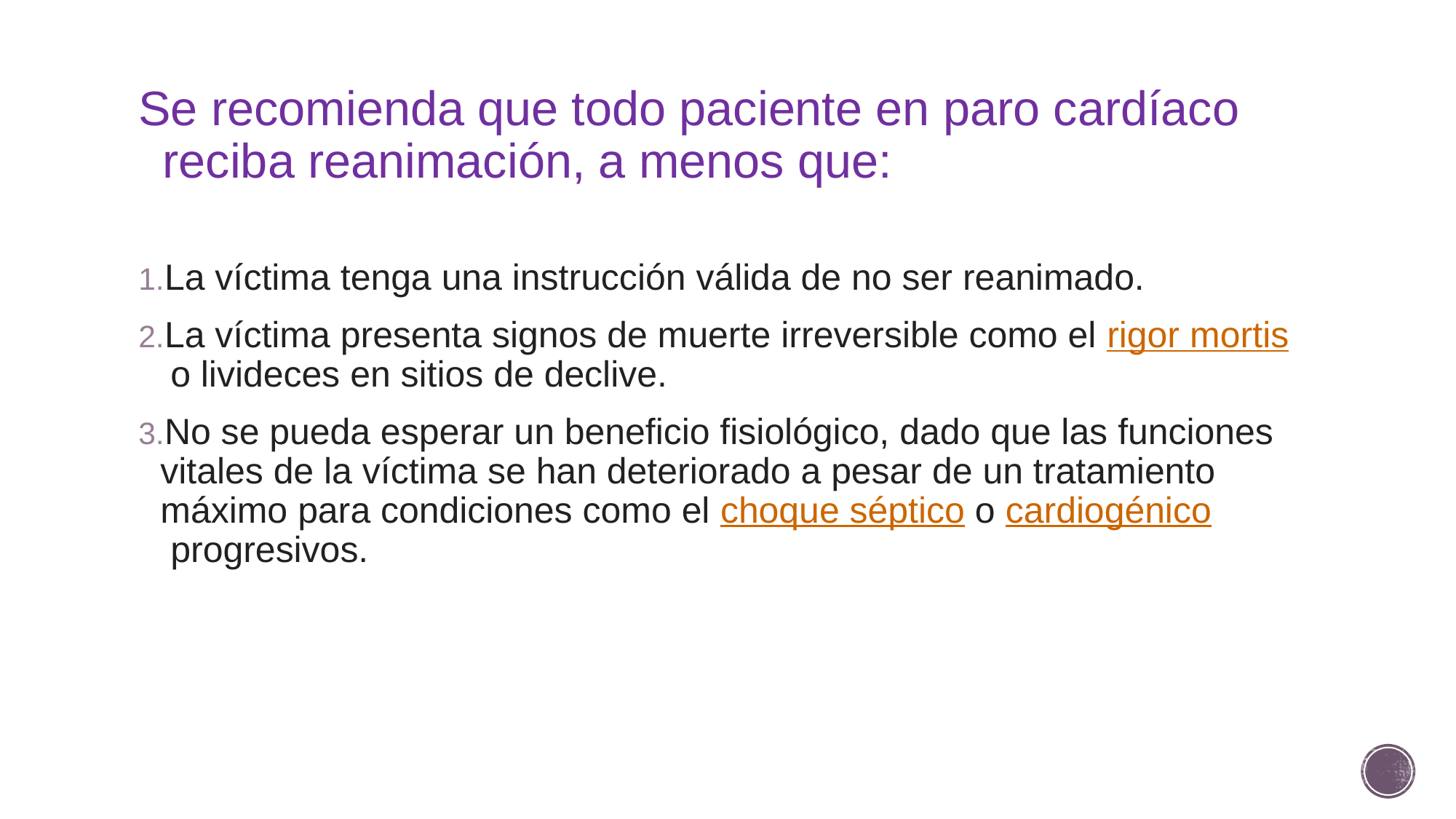

# Se recomienda que todo paciente en paro cardíaco reciba reanimación, a menos que:
La víctima tenga una instrucción válida de no ser reanimado.
La víctima presenta signos de muerte irreversible como el rigor mortis o livideces en sitios de declive.
No se pueda esperar un beneficio fisiológico, dado que las funciones vitales de la víctima se han deteriorado a pesar de un tratamiento máximo para condiciones como el choque séptico o cardiogénico progresivos.